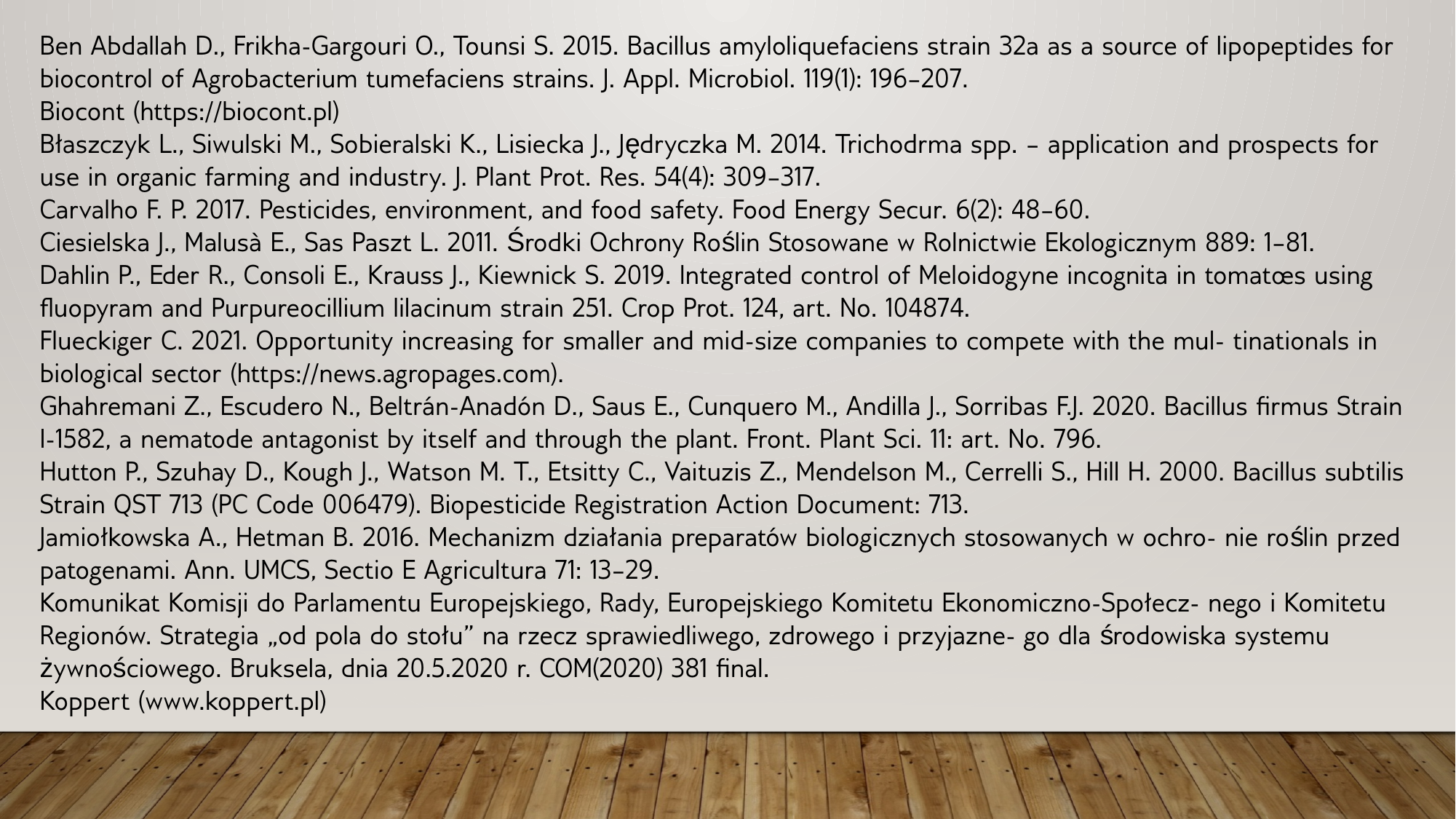

Ben Abdallah D., Frikha-Gargouri O., Tounsi S. 2015. Bacillus amyloliquefaciens strain 32a as a source of lipopeptides for biocontrol of Agrobacterium tumefaciens strains. J. Appl. Microbiol. 119(1): 196–207.
Biocont (https://biocont.pl)
Błaszczyk L., Siwulski M., Sobieralski K., Lisiecka J., Jędryczka M. 2014. Trichodrma spp. – application and prospects for use in organic farming and industry. J. Plant Prot. Res. 54(4): 309–317.
Carvalho F. P. 2017. Pesticides, environment, and food safety. Food Energy Secur. 6(2): 48–60.
Ciesielska J., Malusà E., Sas Paszt L. 2011. Środki Ochrony Roślin Stosowane w Rolnictwie Ekologicznym 889: 1–81.
Dahlin P., Eder R., Consoli E., Krauss J., Kiewnick S. 2019. Integrated control of Meloidogyne incognita in tomatoes using fluopyram and Purpureocillium lilacinum strain 251. Crop Prot. 124, art. No. 104874.
Flueckiger C. 2021. Opportunity increasing for smaller and mid-size companies to compete with the mul- tinationals in biological sector (https://news.agropages.com).
Ghahremani Z., Escudero N., Beltrán-Anadón D., Saus E., Cunquero M., Andilla J., Sorribas F.J. 2020. Bacillus firmus Strain I-1582, a nematode antagonist by itself and through the plant. Front. Plant Sci. 11: art. No. 796.
Hutton P., Szuhay D., Kough J., Watson M. T., Etsitty C., Vaituzis Z., Mendelson M., Cerrelli S., Hill H. 2000. Bacillus subtilis Strain QST 713 (PC Code 006479). Biopesticide Registration Action Document: 713.
Jamiołkowska A., Hetman B. 2016. Mechanizm działania preparatów biologicznych stosowanych w ochro- nie roślin przed patogenami. Ann. UMCS, Sectio E Agricultura 71: 13–29.
Komunikat Komisji do Parlamentu Europejskiego, Rady, Europejskiego Komitetu Ekonomiczno-Społecz- nego i Komitetu Regionów. Strategia „od pola do stołu” na rzecz sprawiedliwego, zdrowego i przyjazne- go dla środowiska systemu żywnościowego. Bruksela, dnia 20.5.2020 r. COM(2020) 381 final.
Koppert (www.koppert.pl)